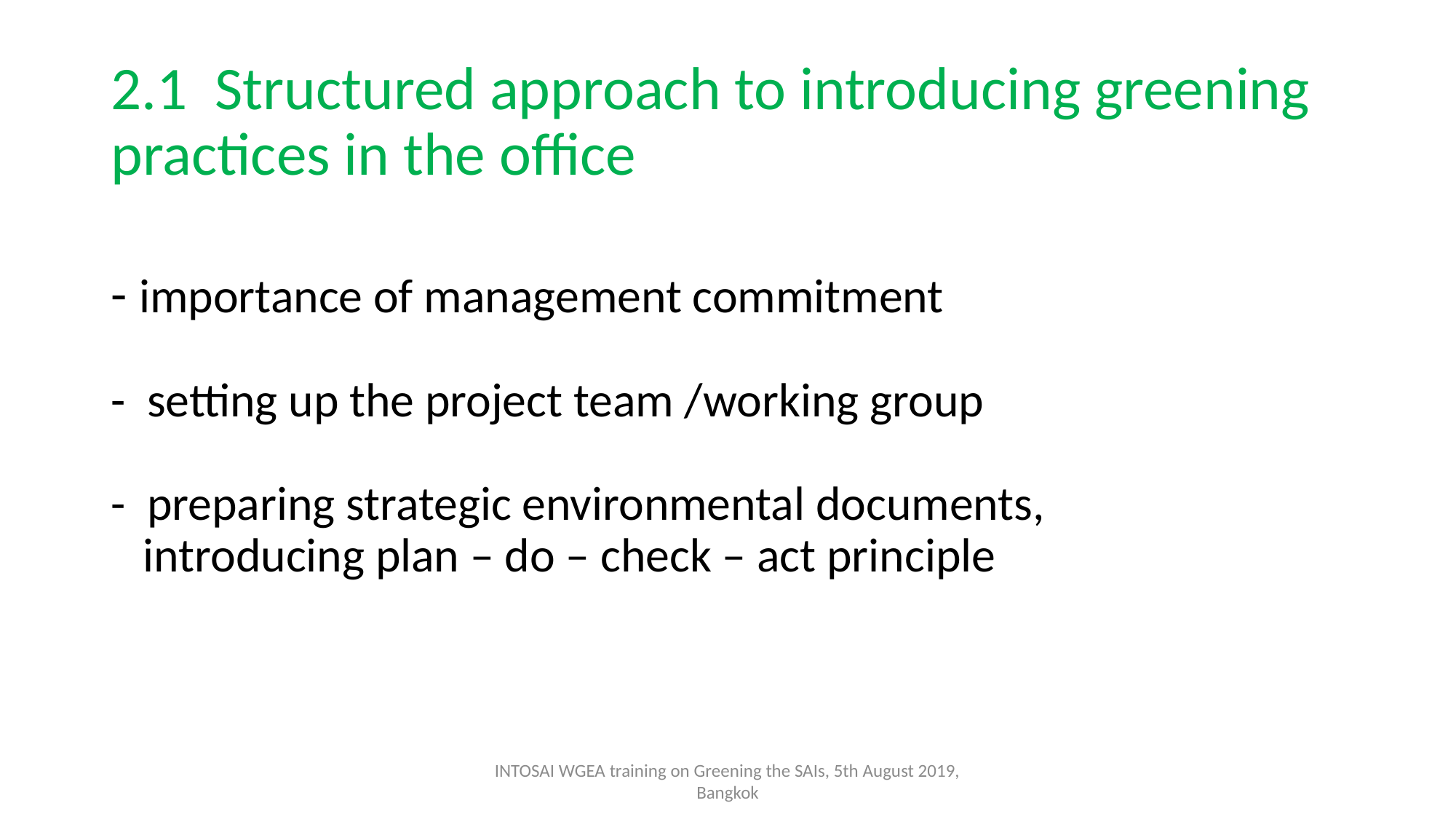

2.1  Structured approach to introducing greening practices in the office
# - importance of management commitment -  setting up the project team /working group -  preparing strategic environmental documents, introducing plan – do – check – act principle
INTOSAI WGEA training on Greening the SAIs, 5th August 2019, Bangkok